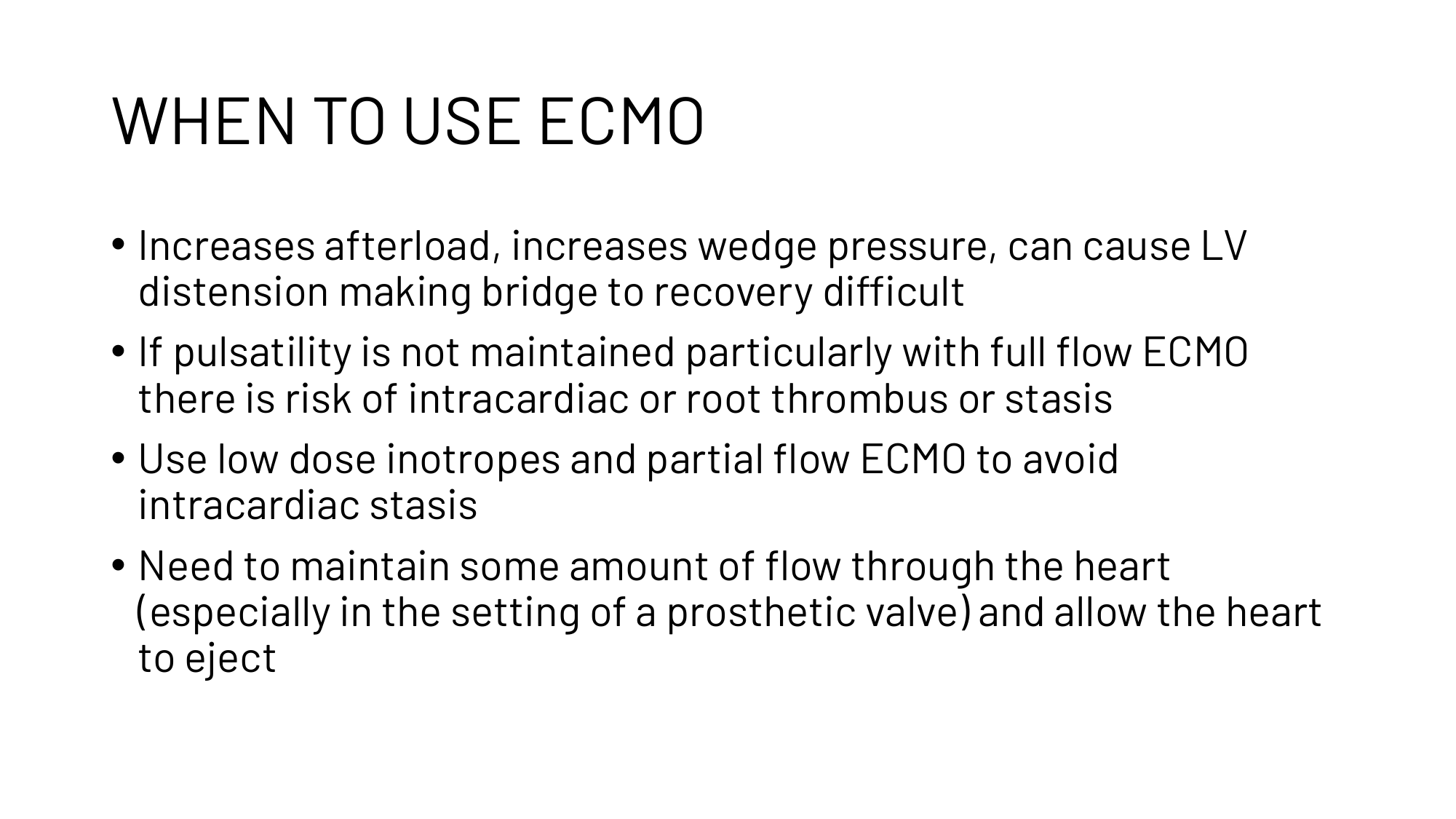

# WHEN TO USE ECMO
Increases afterload, increases wedge pressure, can cause LV distension making bridge to recovery difficult
If pulsatility is not maintained particularly with full flow ECMO there is risk of intracardiac or root thrombus or stasis
Use low dose inotropes and partial flow ECMO to avoid intracardiac stasis
Need to maintain some amount of flow through the heart (especially in the setting of a prosthetic valve) and allow the heart to eject